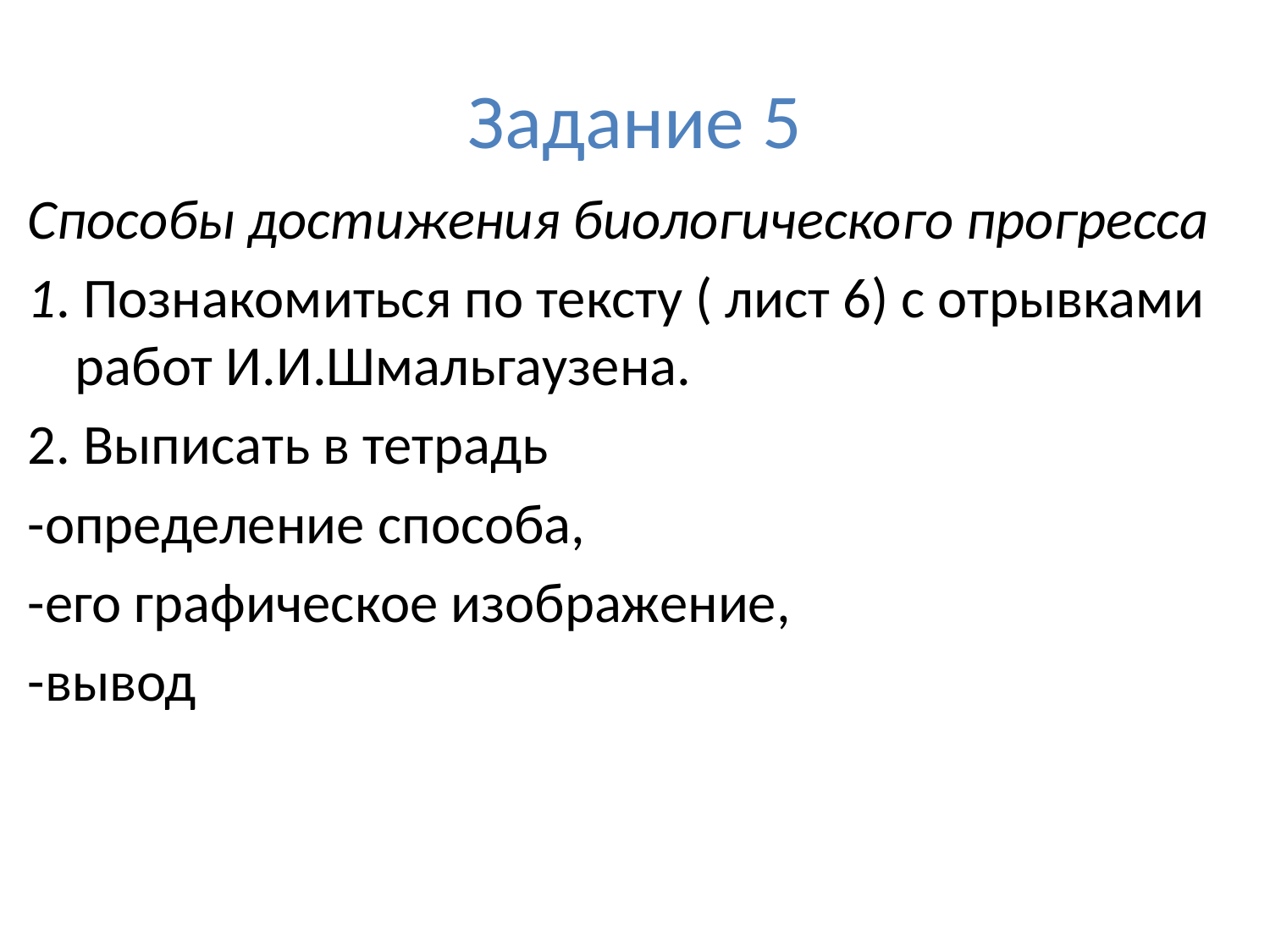

# Задание 5
Способы достижения биологического прогресса
1. Познакомиться по тексту ( лист 6) с отрывками работ И.И.Шмальгаузена.
2. Выписать в тетрадь
-определение способа,
-его графическое изображение,
-вывод